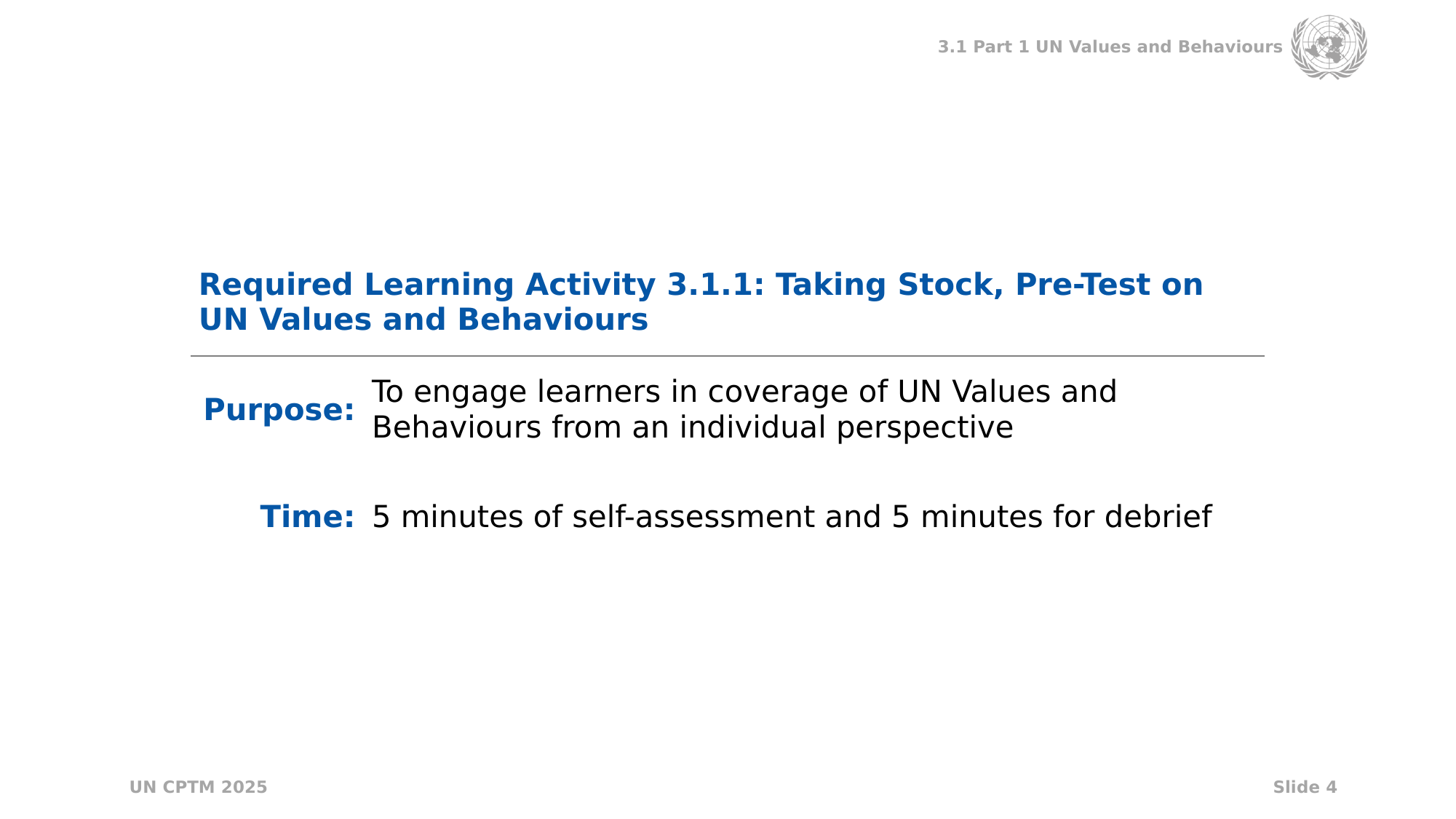

| Required Learning Activity 3.1.1: Taking Stock, Pre-Test on UN Values and Behaviours |  |
| --- | --- |
| Purpose: | To engage learners in coverage of UN Values and Behaviours from an individual perspective |
| Time: | 5 minutes of self-assessment and 5 minutes for debrief |